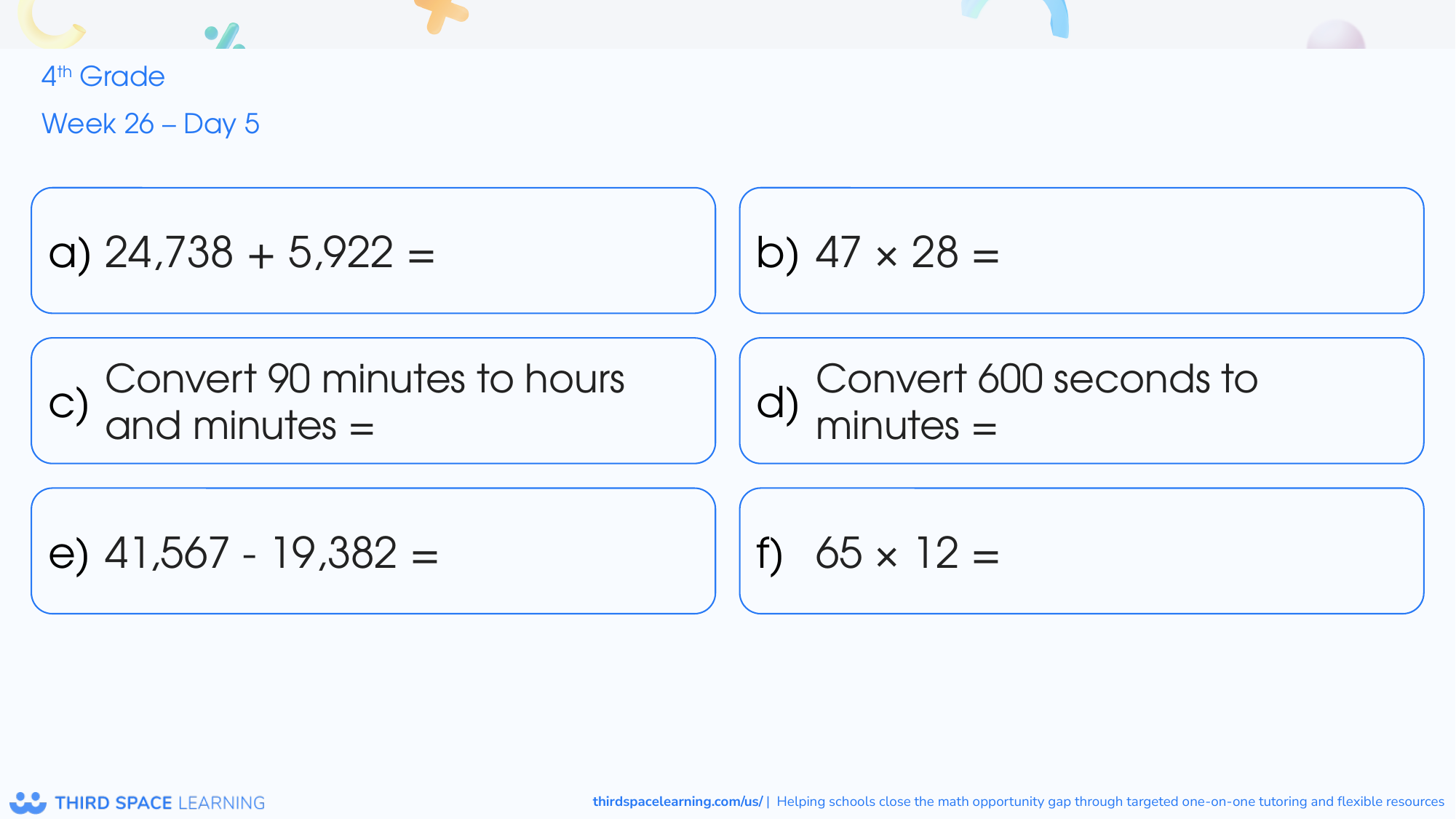

4th Grade
Week 26 – Day 5
24,738 + 5,922 =
47 × 28 =
Convert 90 minutes to hours and minutes =
Convert 600 seconds to minutes =
41,567 - 19,382 =
65 × 12 =